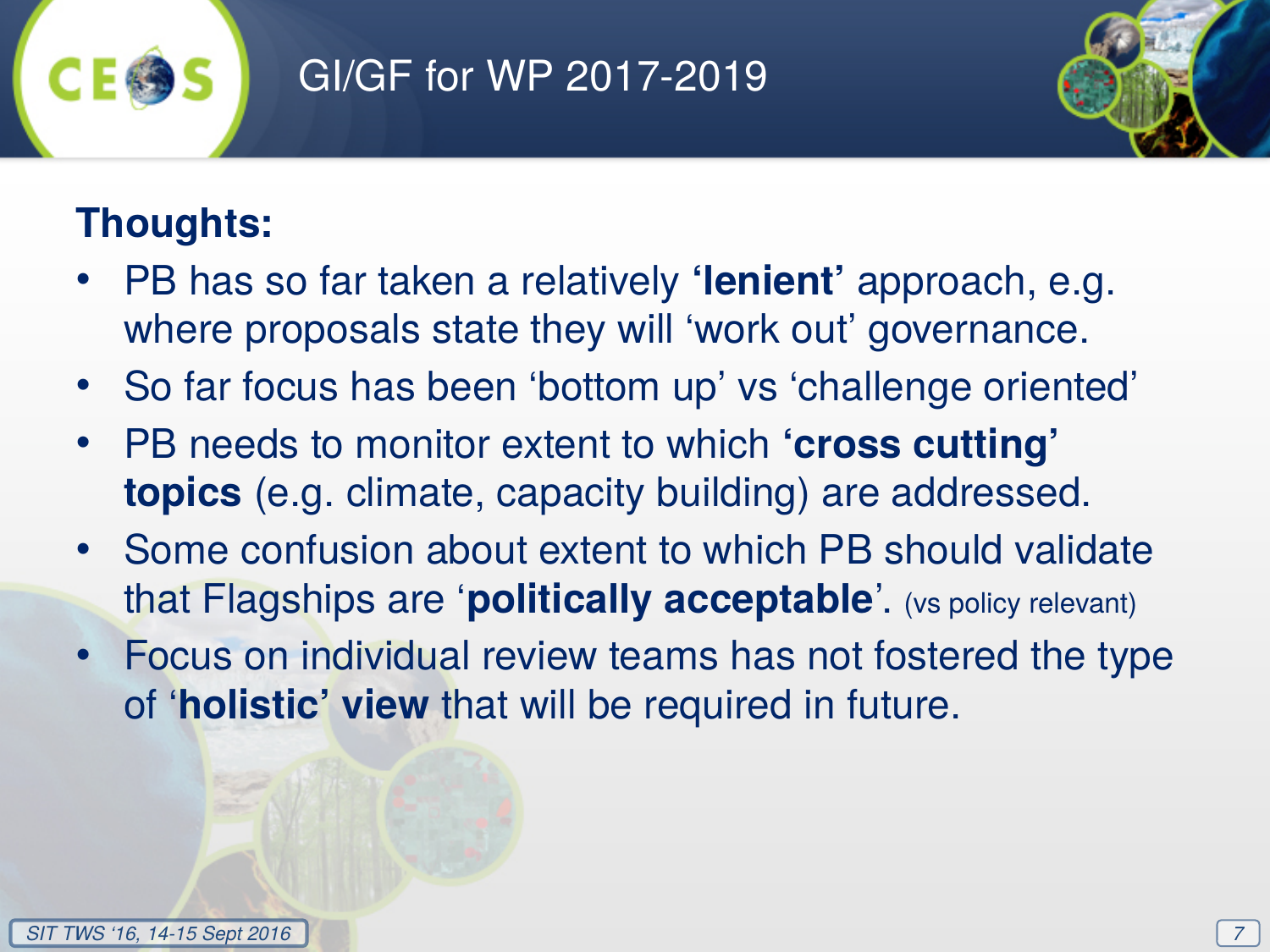

GI/GF for WP 2017-2019
Thoughts:
PB has so far taken a relatively ‘lenient’ approach, e.g. where proposals state they will ‘work out’ governance.
So far focus has been ‘bottom up’ vs ‘challenge oriented’
PB needs to monitor extent to which ‘cross cutting’ topics (e.g. climate, capacity building) are addressed.
Some confusion about extent to which PB should validate that Flagships are ‘politically acceptable’. (vs policy relevant)
Focus on individual review teams has not fostered the type of ‘holistic’ view that will be required in future.
7